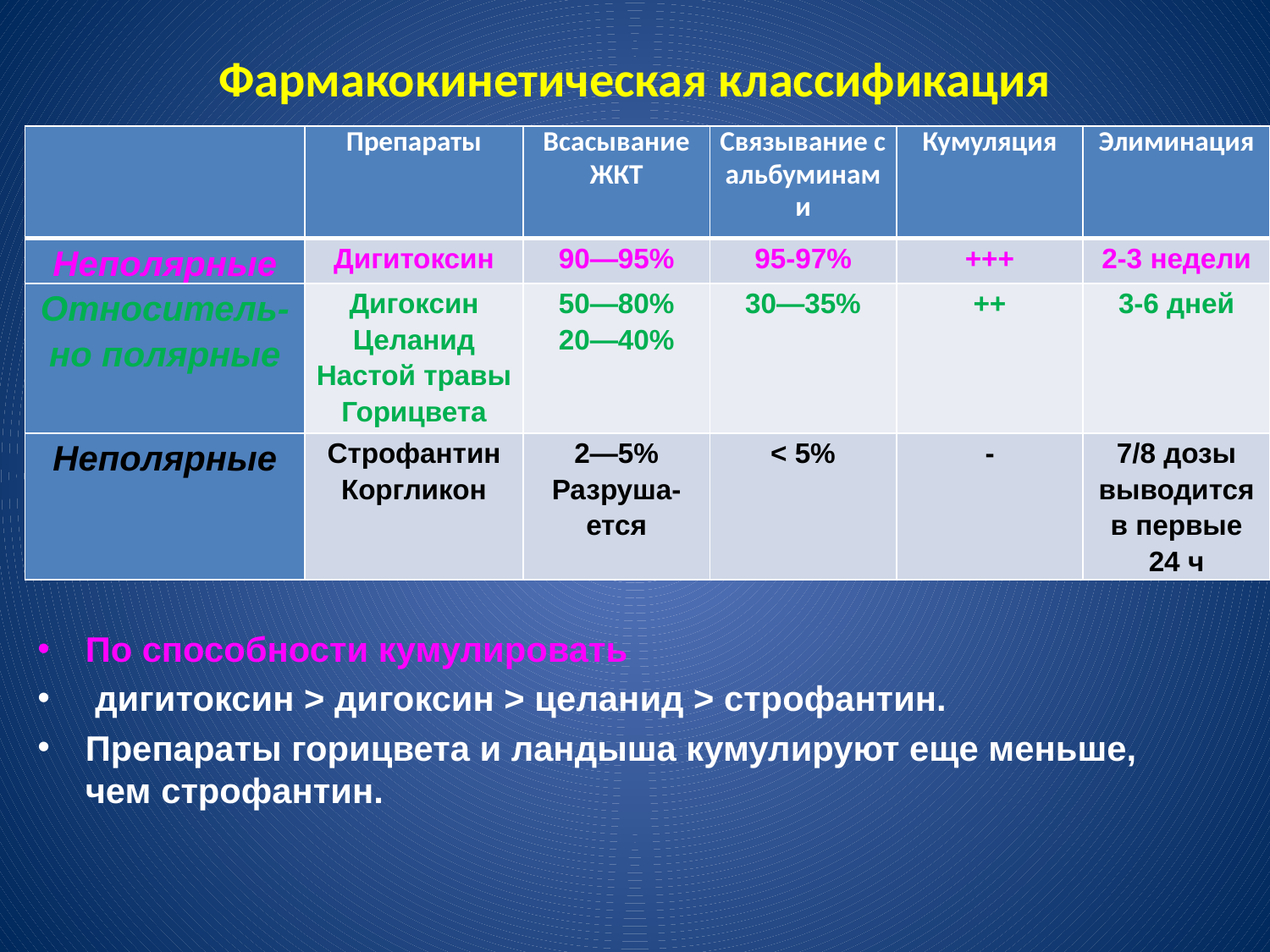

# Фармакокинетическая классификация

По способности кумулировать
 дигитоксин > дигоксин > целанид > строфантин.
Препараты горицвета и ландыша кумулируют еще меньше, чем строфантин.

|  | Препараты | Всасывание ЖКТ | Связывание с альбуминами | Кумуляция | Элиминация |
| --- | --- | --- | --- | --- | --- |
| Неполярные | Дигитоксин | 90—95% | 95-97% | +++ | 2-3 недели |
| Относитель- но полярные | Дигоксин Целанид Настой травы Горицвета | 50—80% 20—40% | 30—35% | ++ | 3-6 дней |
| Неполярные | Строфантин Коргликон | 2—5% Разруша-ется | < 5% | - | 7/8 дозы выводится в первые 24 ч |